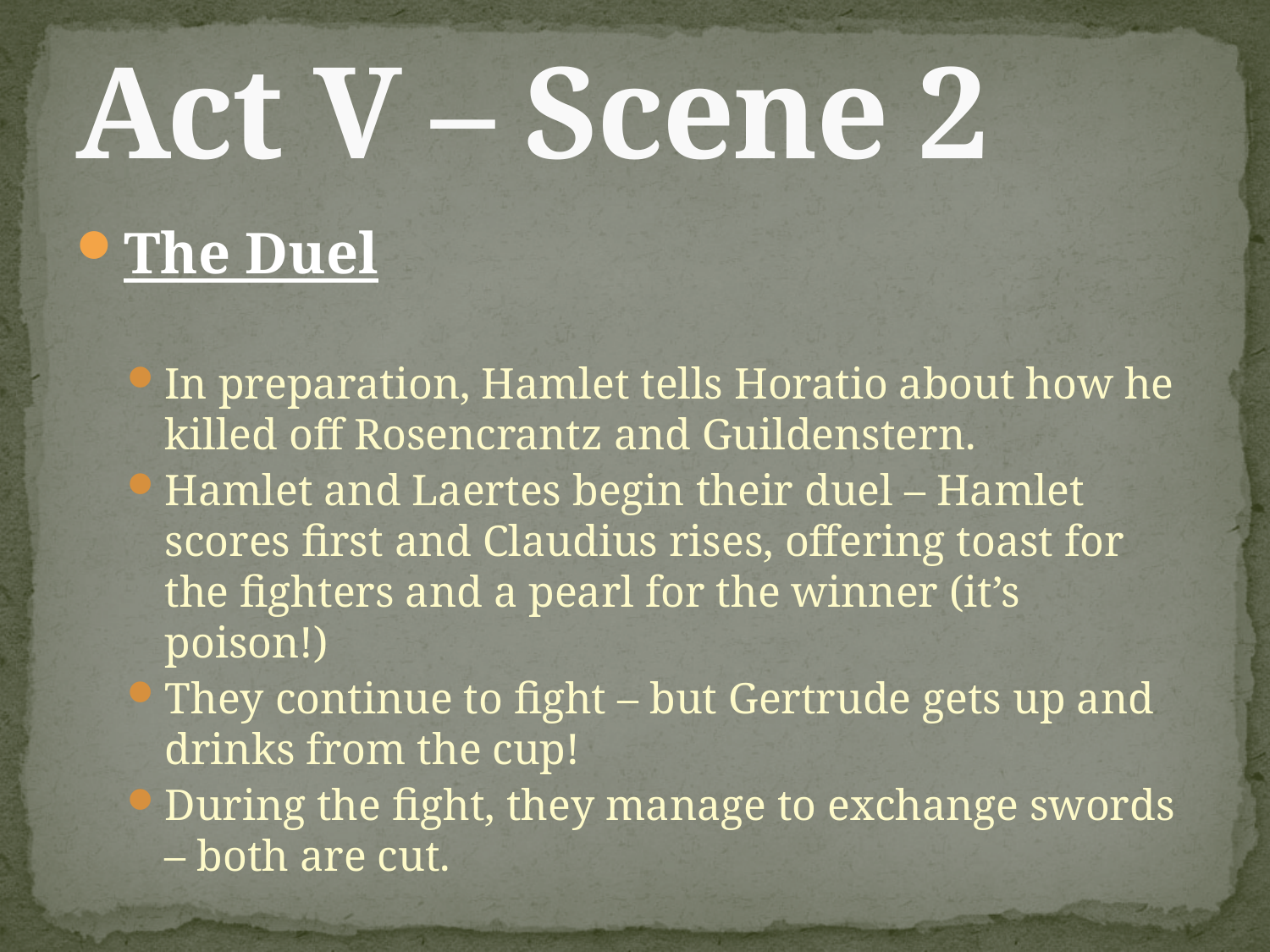

# Act V – Scene 2
The Duel

In preparation, Hamlet tells Horatio about how he killed off Rosencrantz and Guildenstern.
Hamlet and Laertes begin their duel – Hamlet scores first and Claudius rises, offering toast for the fighters and a pearl for the winner (it’s poison!)
They continue to fight – but Gertrude gets up and drinks from the cup!
During the fight, they manage to exchange swords – both are cut.